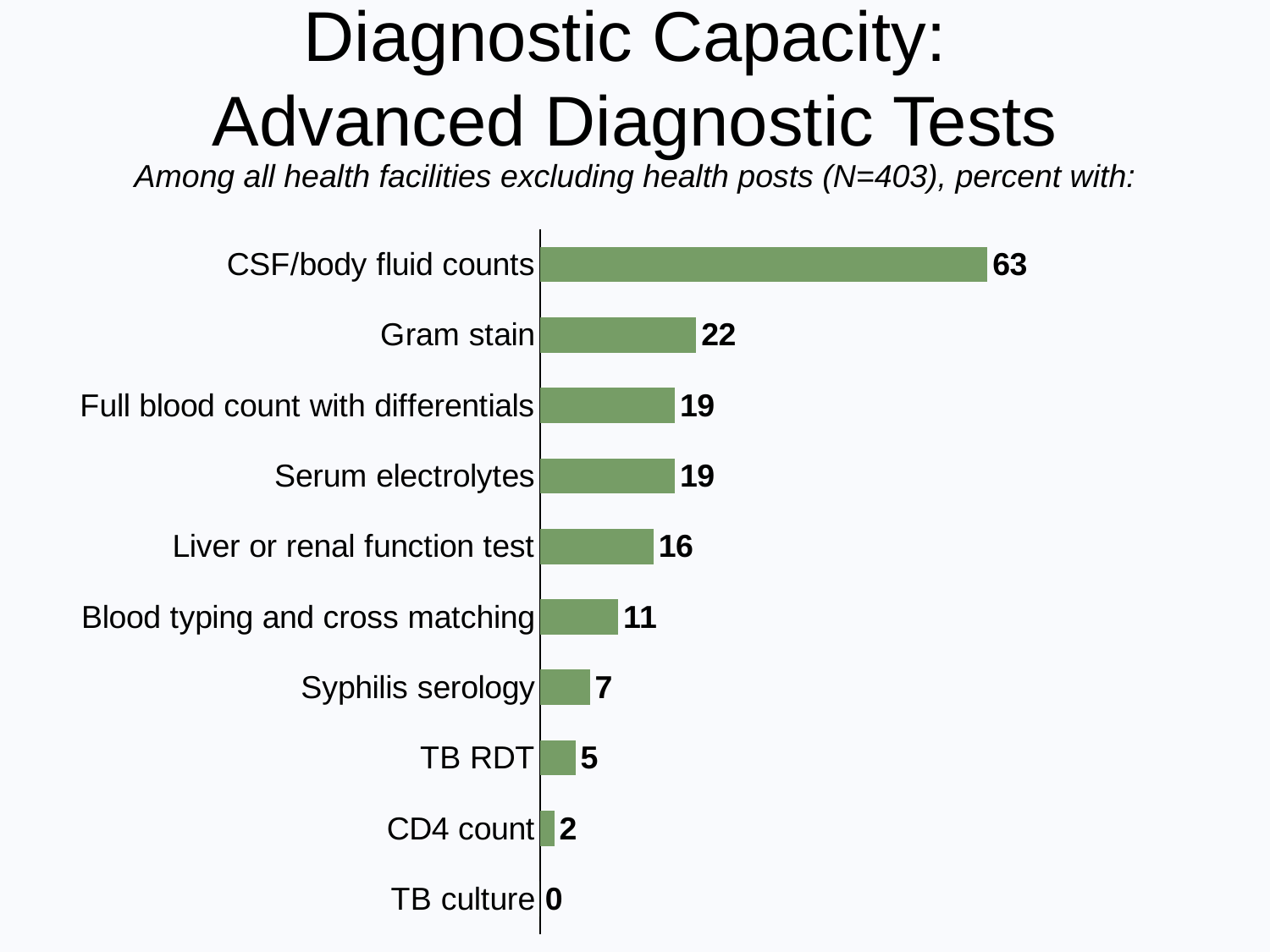

# Diagnostic Capacity: Advanced Diagnostic Tests
Among all health facilities excluding health posts (N=403), percent with:

### Chart

| Category | Series 1 |
|---|---|
| TB culture | 0.0 |
| CD4 count | 2.0 |
| TB RDT | 5.0 |
| Syphilis serology | 7.0 |
| Blood typing and cross matching | 11.0 |
| Liver or renal function test | 16.0 |
| Serum electrolytes | 19.0 |
| Full blood count with differentials | 19.0 |
| Gram stain | 22.0 |
| CSF/body fluid counts | 63.0 |